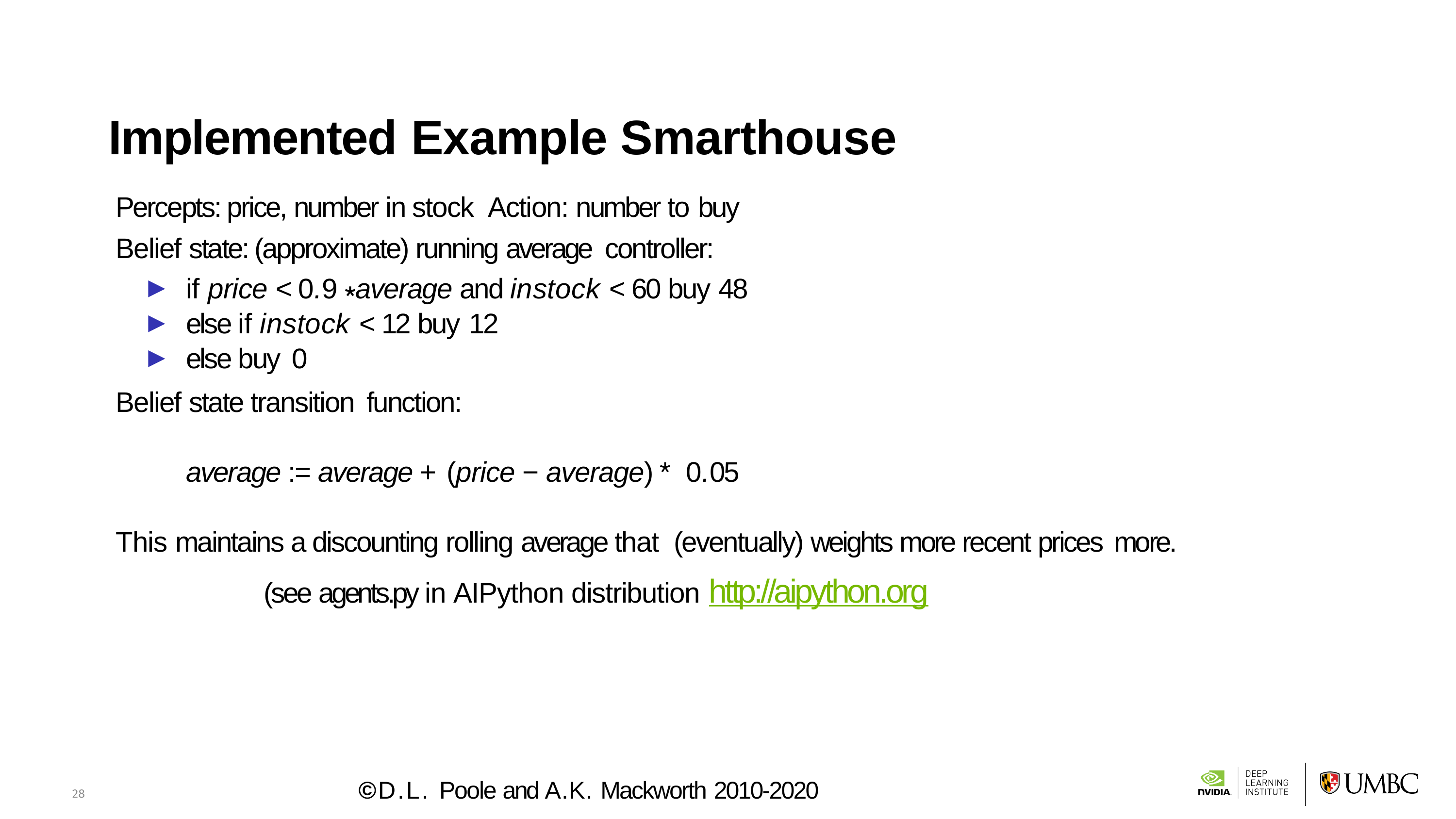

# Implemented Example Smarthouse
Percepts: price, number in stock  Action: number to buy
Belief state: (approximate) running average  controller:
if price < 0.9 ∗ average and instock < 60 buy 48
else if instock < 12 buy 12
else buy 0
Belief state transition function:

average := average + (price − average) *  0.05
This maintains a discounting rolling average that  (eventually) weights more recent prices more.
		(see agents.py in AIPython distribution http://aipython.org)
©D.L. Poole and A.K. Mackworth 2010-2020
12 / 12